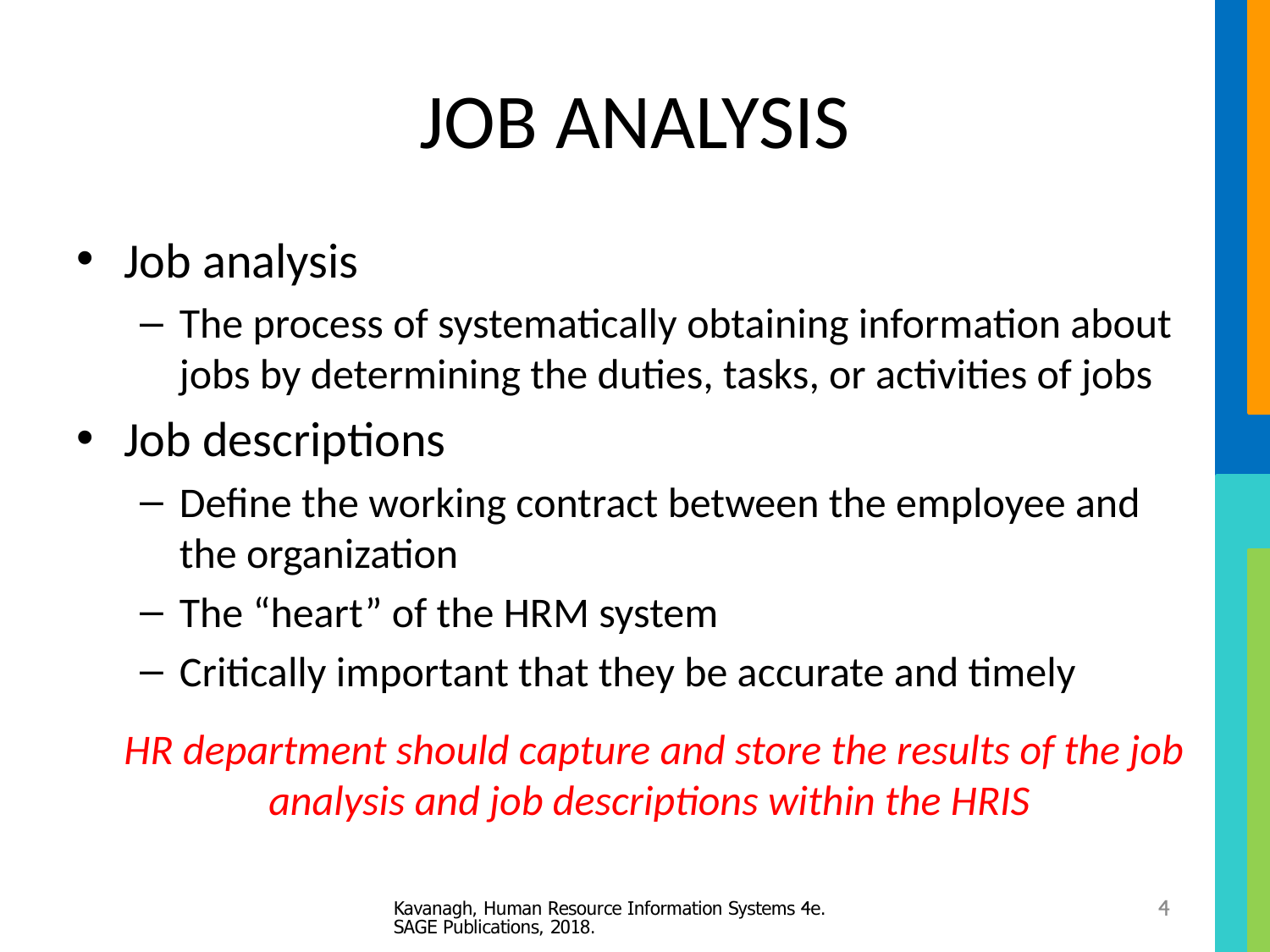

# JOB ANALYSIS
Job analysis
The process of systematically obtaining information about jobs by determining the duties, tasks, or activities of jobs
Job descriptions
Define the working contract between the employee and the organization
The “heart” of the HRM system
Critically important that they be accurate and timely

HR department should capture and store the results of the job analysis and job descriptions within the HRIS
Kavanagh, Human Resource Information Systems 4e. SAGE Publications, 2018.
4